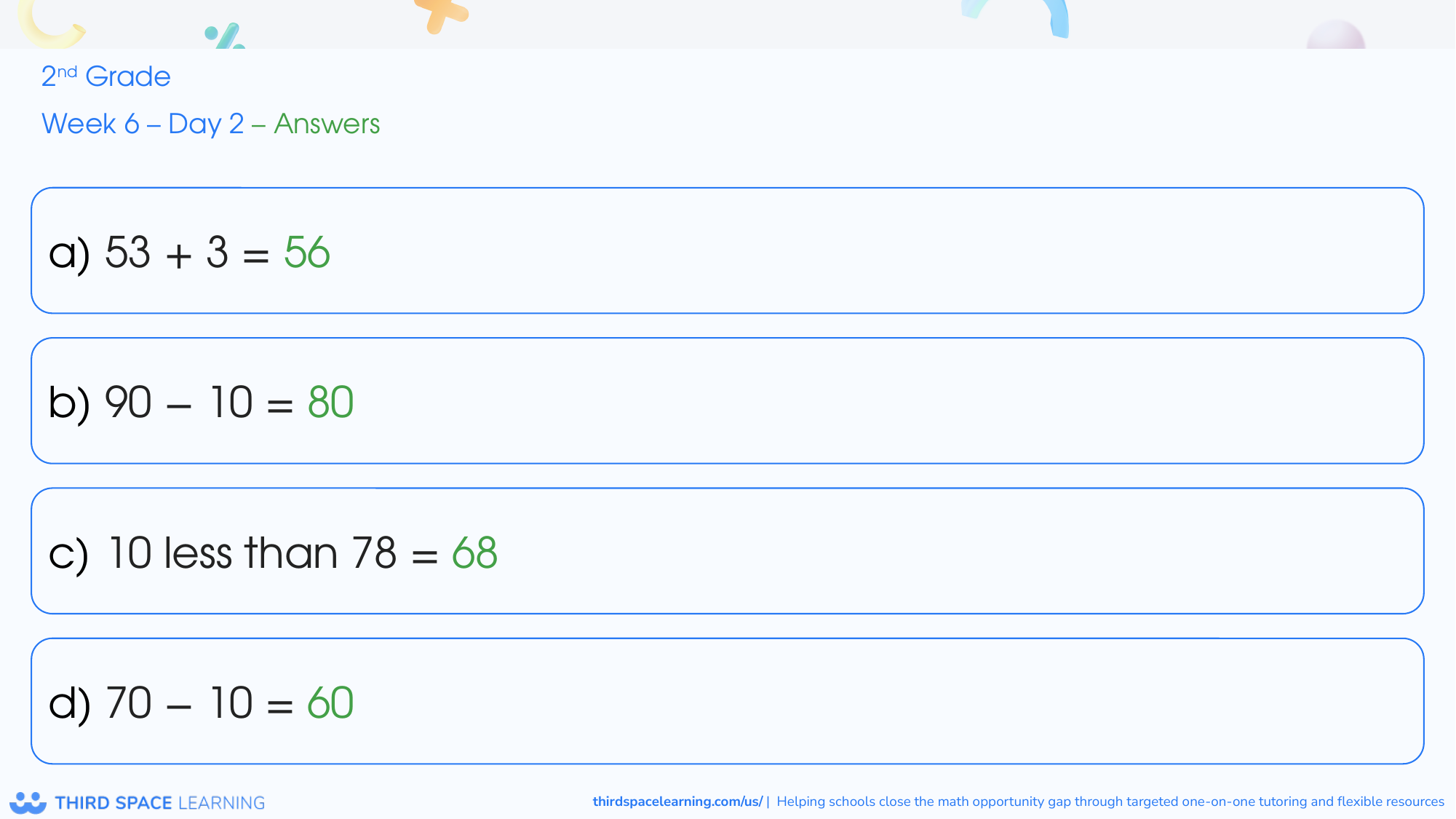

2nd Grade
Week 6 – Day 2 – Answers
53 + 3 = 56
90 − 10 = 80
10 less than 78 = 68
70 − 10 = 60